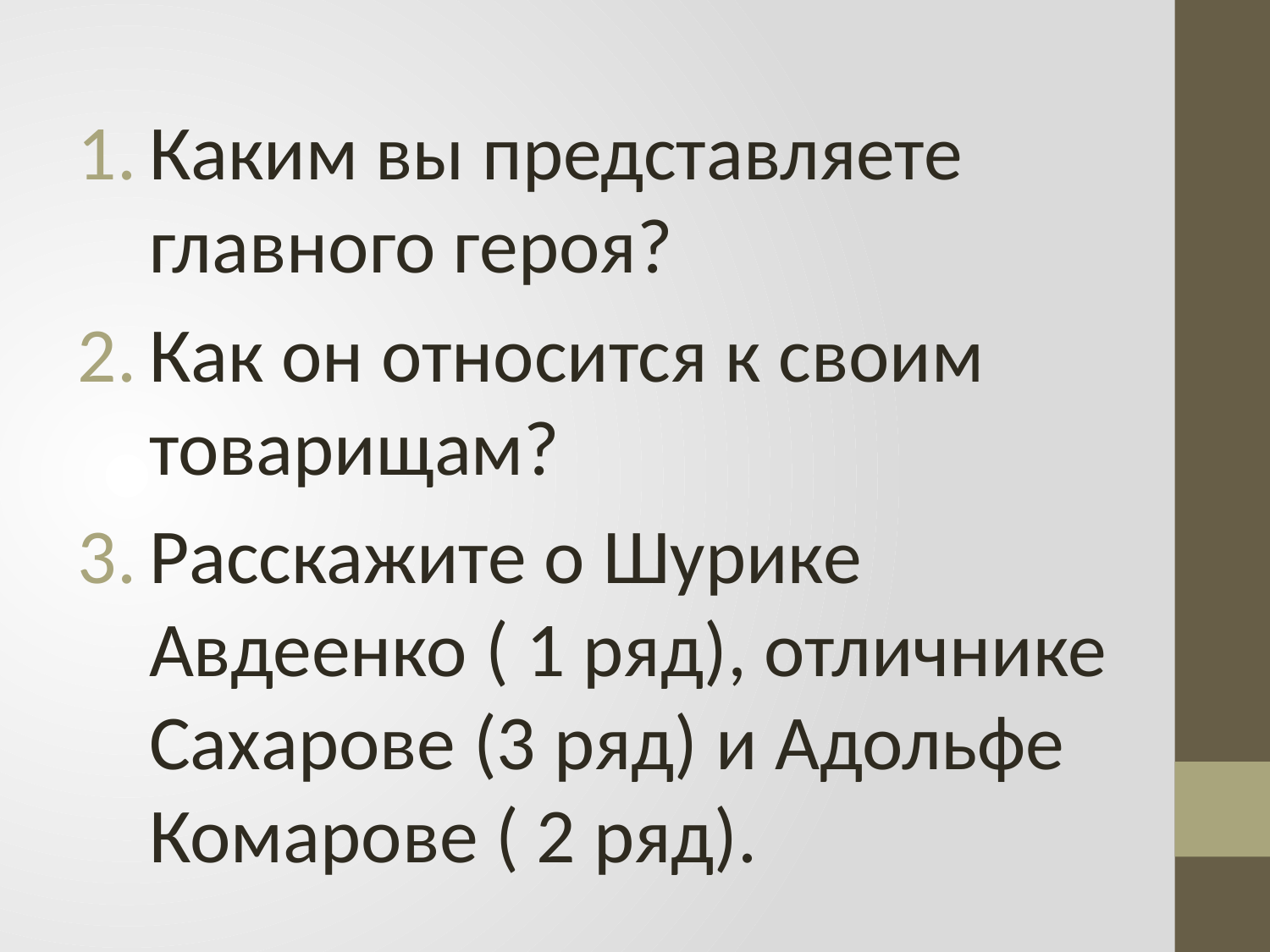

Каким вы представляете главного героя?
Как он относится к своим товарищам?
Расскажите о Шурике Авдеенко ( 1 ряд), отличнике Сахарове (3 ряд) и Адольфе Комарове ( 2 ряд).